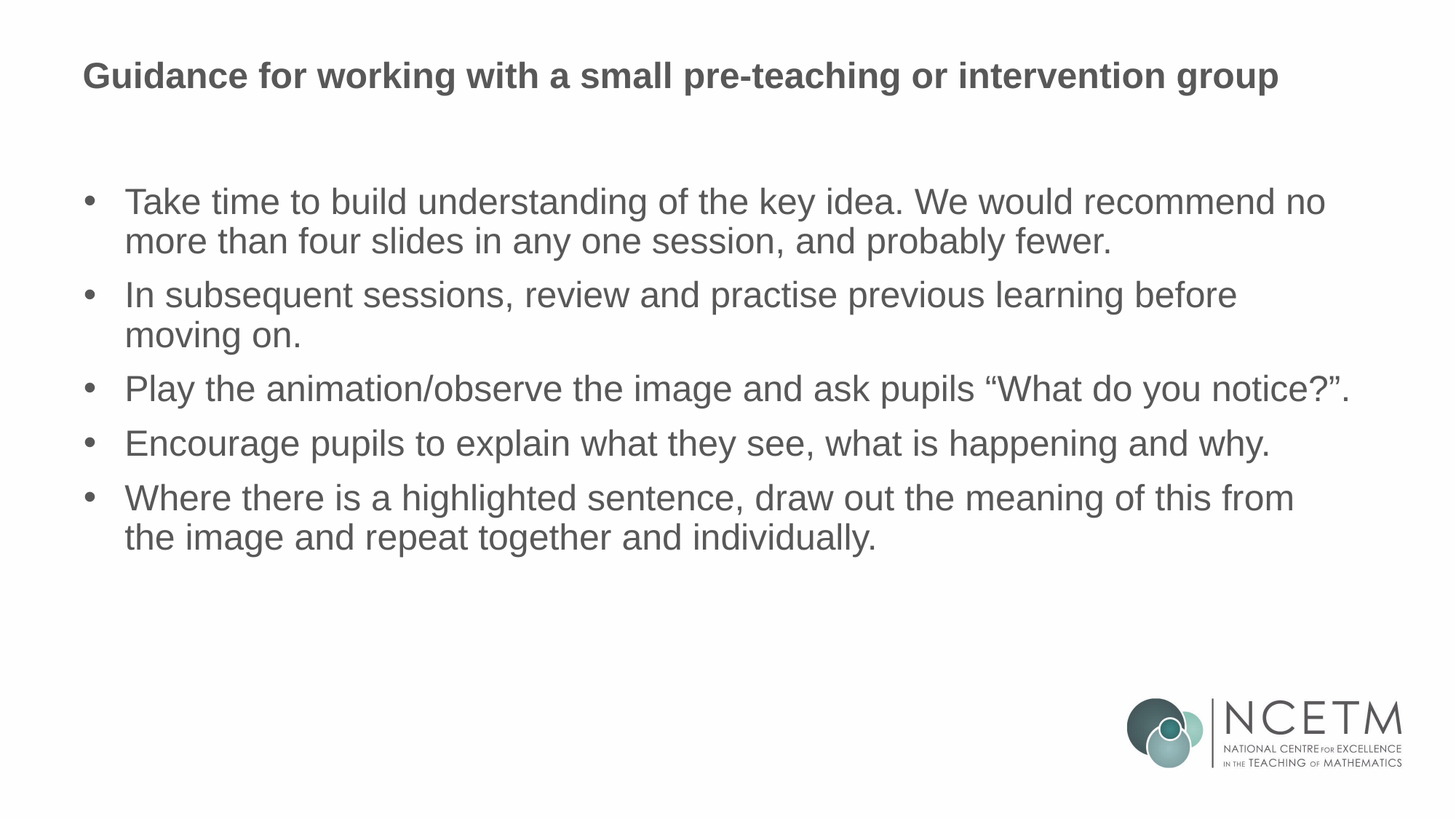

# Guidance for working with a small pre-teaching or intervention group
Take time to build understanding of the key idea. We would recommend no more than four slides in any one session, and probably fewer.
In subsequent sessions, review and practise previous learning before moving on.
Play the animation/observe the image and ask pupils “What do you notice?”.
Encourage pupils to explain what they see, what is happening and why.
Where there is a highlighted sentence, draw out the meaning of this from the image and repeat together and individually.